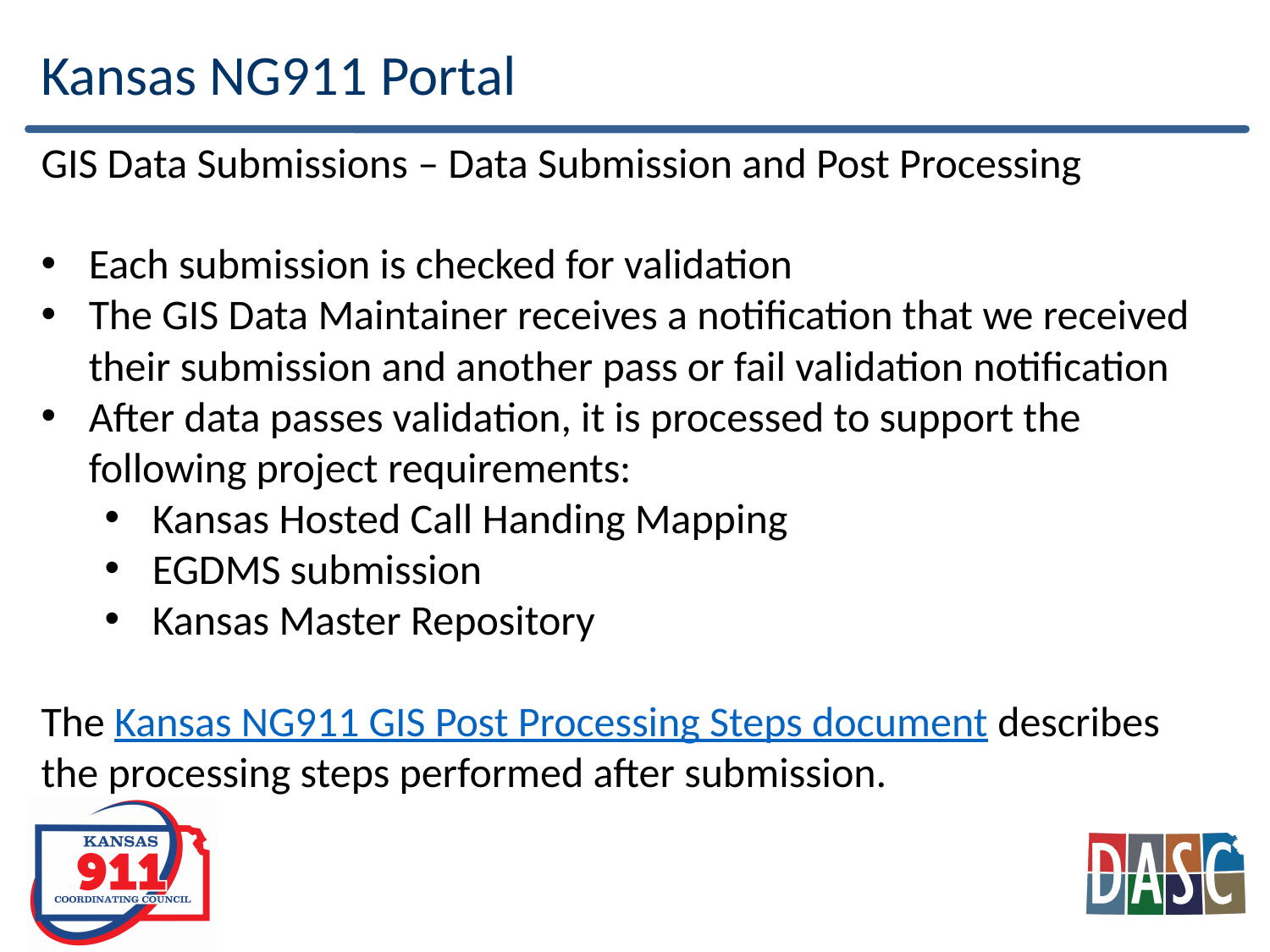

Kansas NG911 Portal

GIS Data Submissions – Data Submission and Post Processing

Each submission is checked for validation
The GIS Data Maintainer receives a notification that we received their submission and another pass or fail validation notification
After data passes validation, it is processed to support the following project requirements:
Kansas Hosted Call Handing Mapping
EGDMS submission
Kansas Master Repository

The Kansas NG911 GIS Post Processing Steps document describes the processing steps performed after submission.